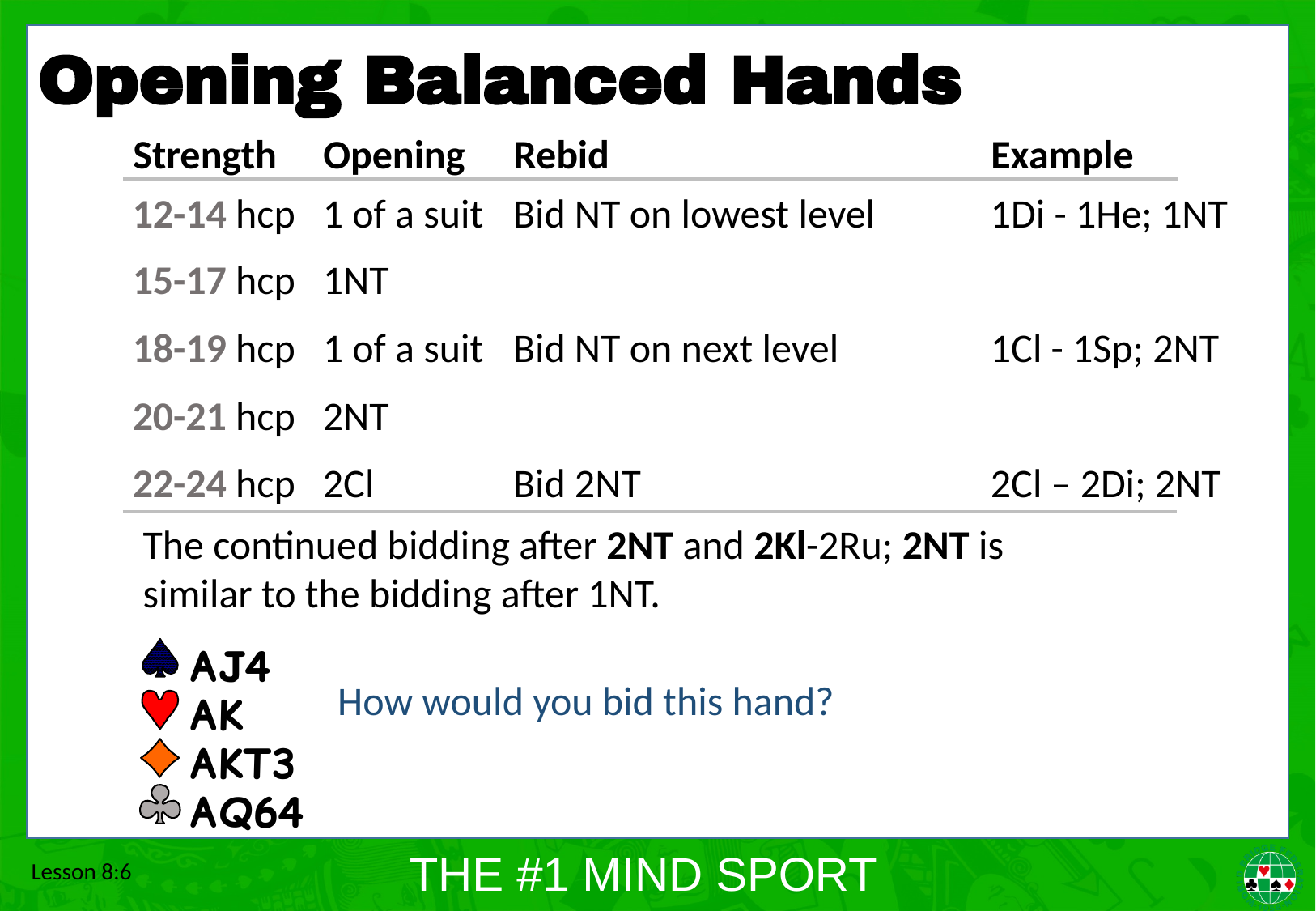

# Opening Balanced Hands
Strength	Opening	Rebid	Example
12-14 hcp	1 of a suit	Bid NT on lowest level	1Di - 1He; 1NT
15-17 hcp	1NT
18-19 hcp	1 of a suit	Bid NT on next level	1Cl - 1Sp; 2NT
20-21 hcp	2NT
22-24 hcp	2Cl	Bid 2NT	2Cl – 2Di; 2NT
The continued bidding after 2NT and 2Kl-2Ru; 2NT is similar to the bidding after 1NT.
AJ4
AK
AKT3
AQ64

How would you bid this hand?